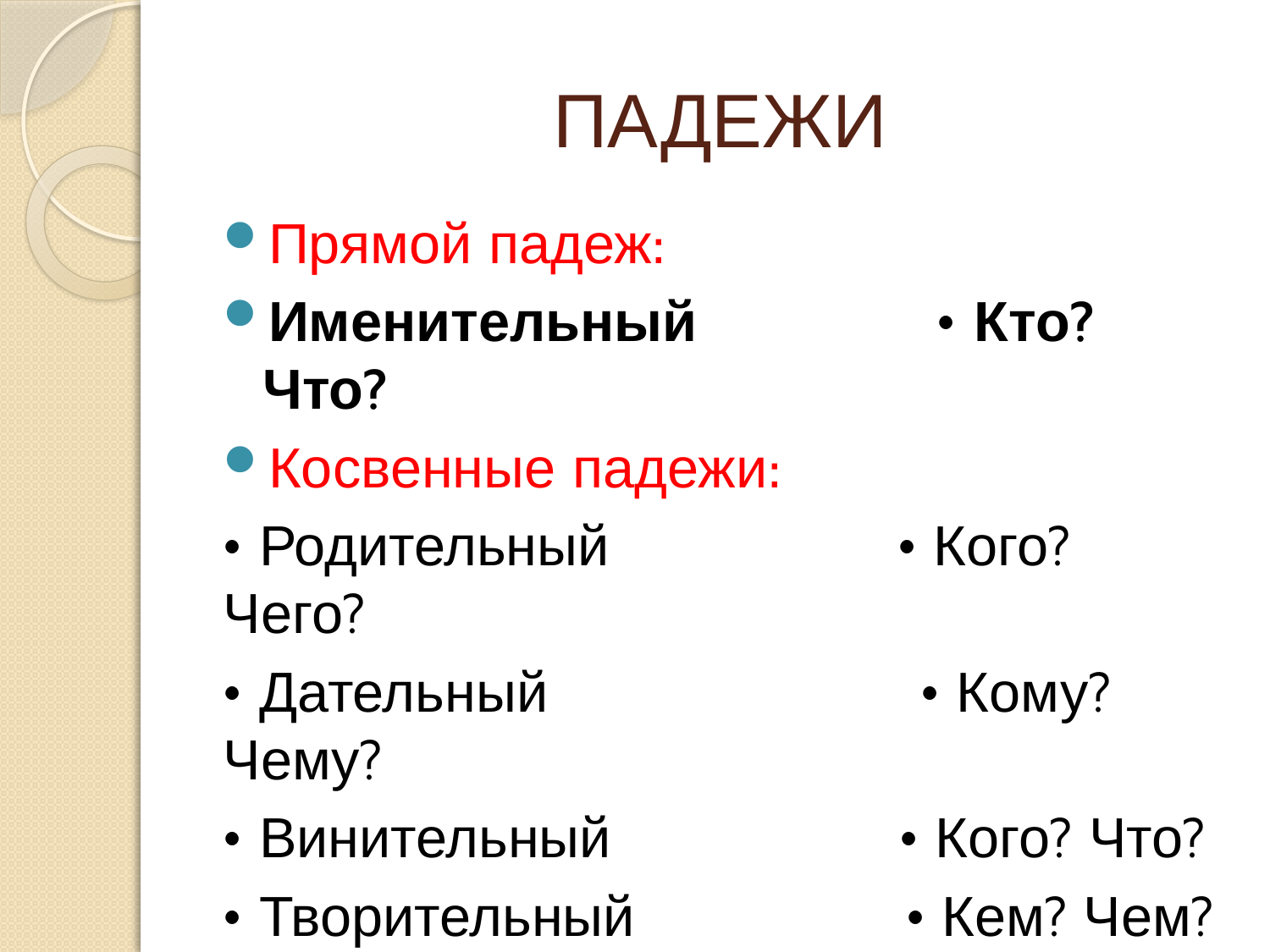

# ПАДЕЖИ
Прямой падеж:
Именительный             • Кто? Что?
Косвенные падежи:
• Родительный                 • Кого? Чего?
• Дательный                      • Кому? Чему?
• Винительный                 • Кого? Что?
• Творительный                • Кем? Чем?
• Предложный                  • О ком? О чём?